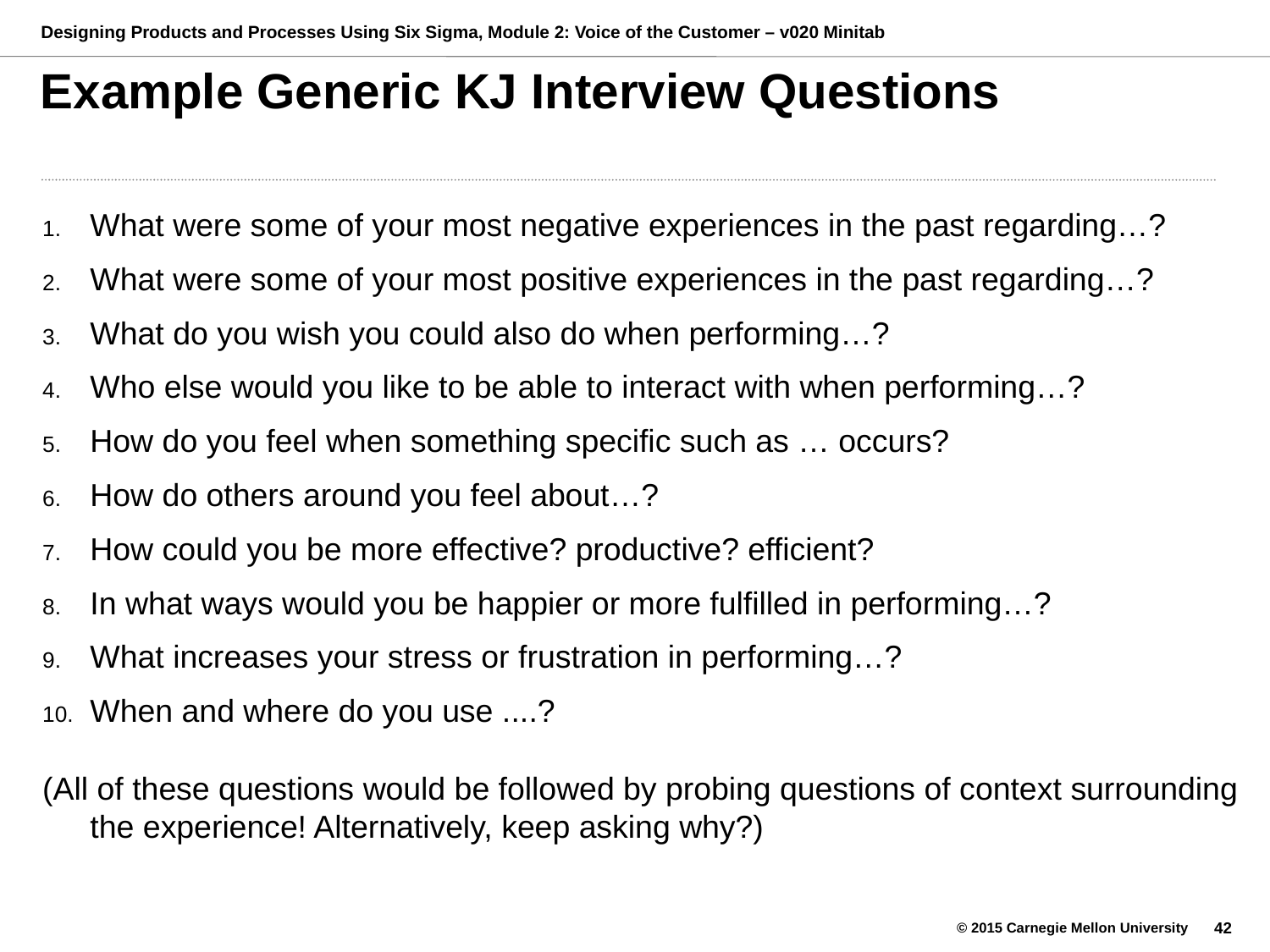

# Example Generic KJ Interview Questions
What were some of your most negative experiences in the past regarding…?
What were some of your most positive experiences in the past regarding…?
What do you wish you could also do when performing…?
Who else would you like to be able to interact with when performing…?
How do you feel when something specific such as … occurs?
How do others around you feel about…?
How could you be more effective? productive? efficient?
In what ways would you be happier or more fulfilled in performing…?
What increases your stress or frustration in performing…?
When and where do you use ....?

(All of these questions would be followed by probing questions of context surrounding the experience! Alternatively, keep asking why?)